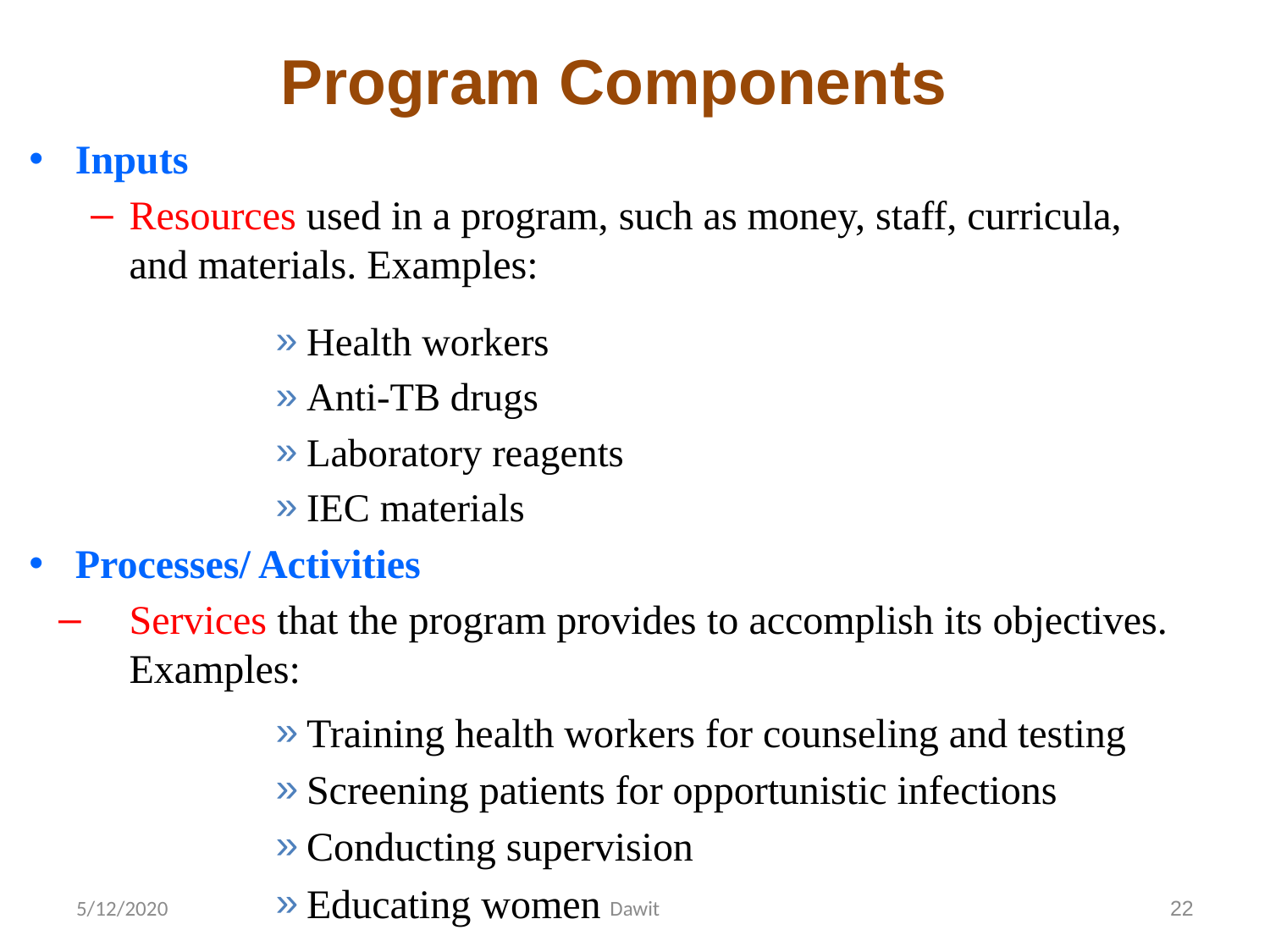

# Program Components
Inputs
Resources used in a program, such as money, staff, curricula, and materials. Examples:
Health workers
Anti-TB drugs
Laboratory reagents
IEC materials
Processes/ Activities
Services that the program provides to accomplish its objectives. Examples:
Training health workers for counseling and testing
Screening patients for opportunistic infections
Conducting supervision
Educating women

5/12/2020
Dawit
22